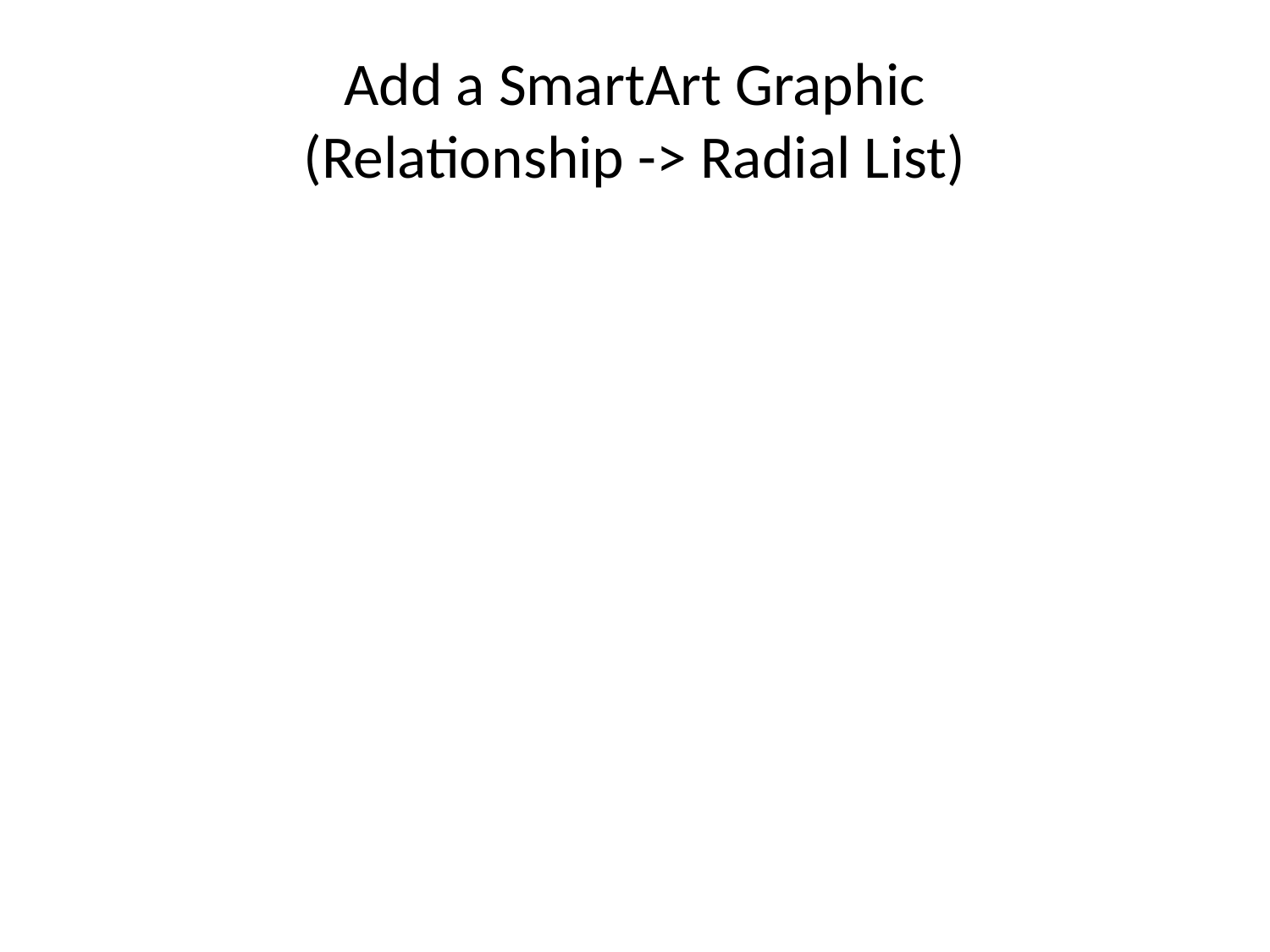

# Add a SmartArt Graphic (Relationship -> Radial List)